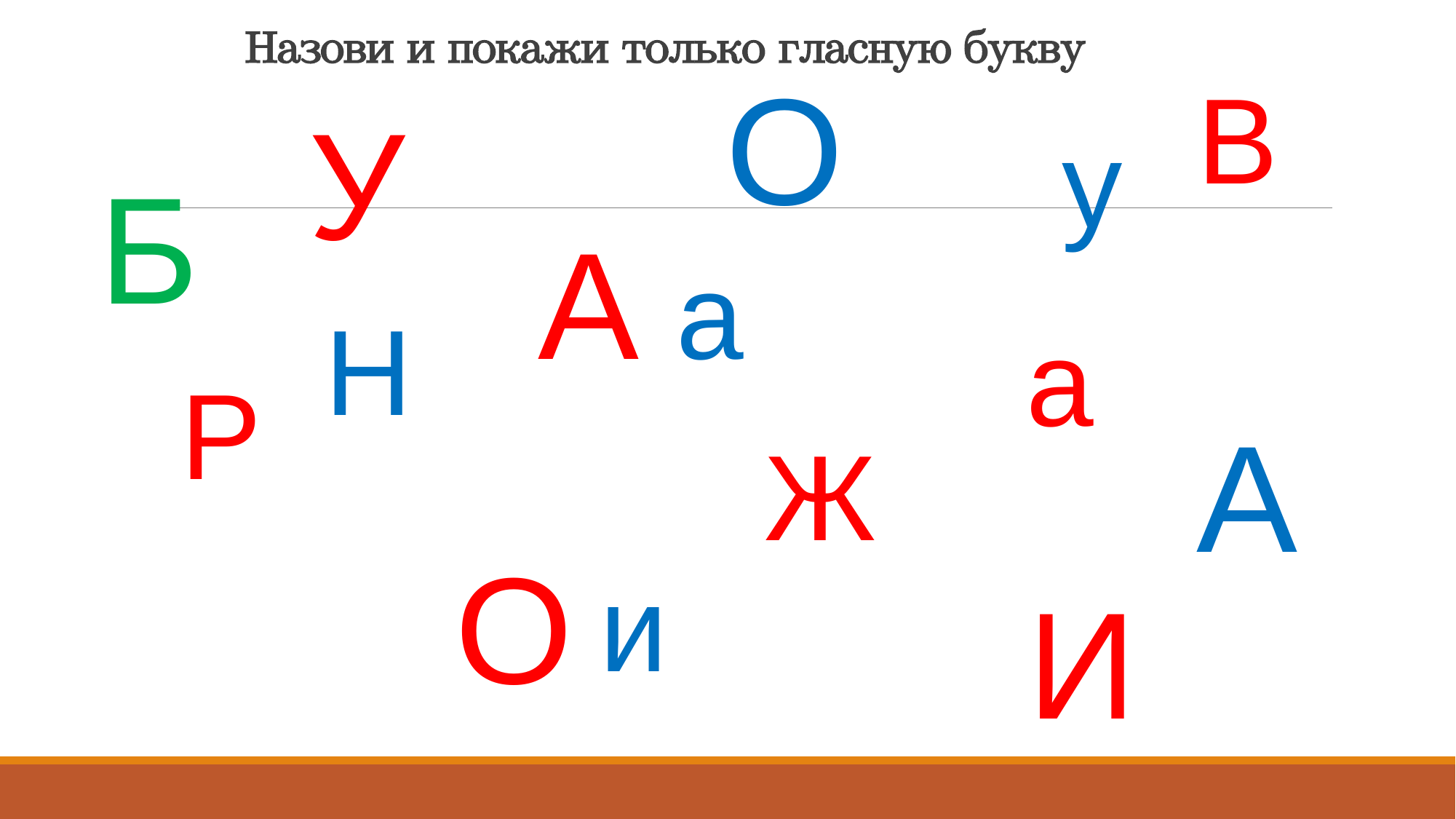

Назови и покажи только гласную букву
О
В
У
у
Б
А
а
Н
а
Р
А
Ж
О
и
И